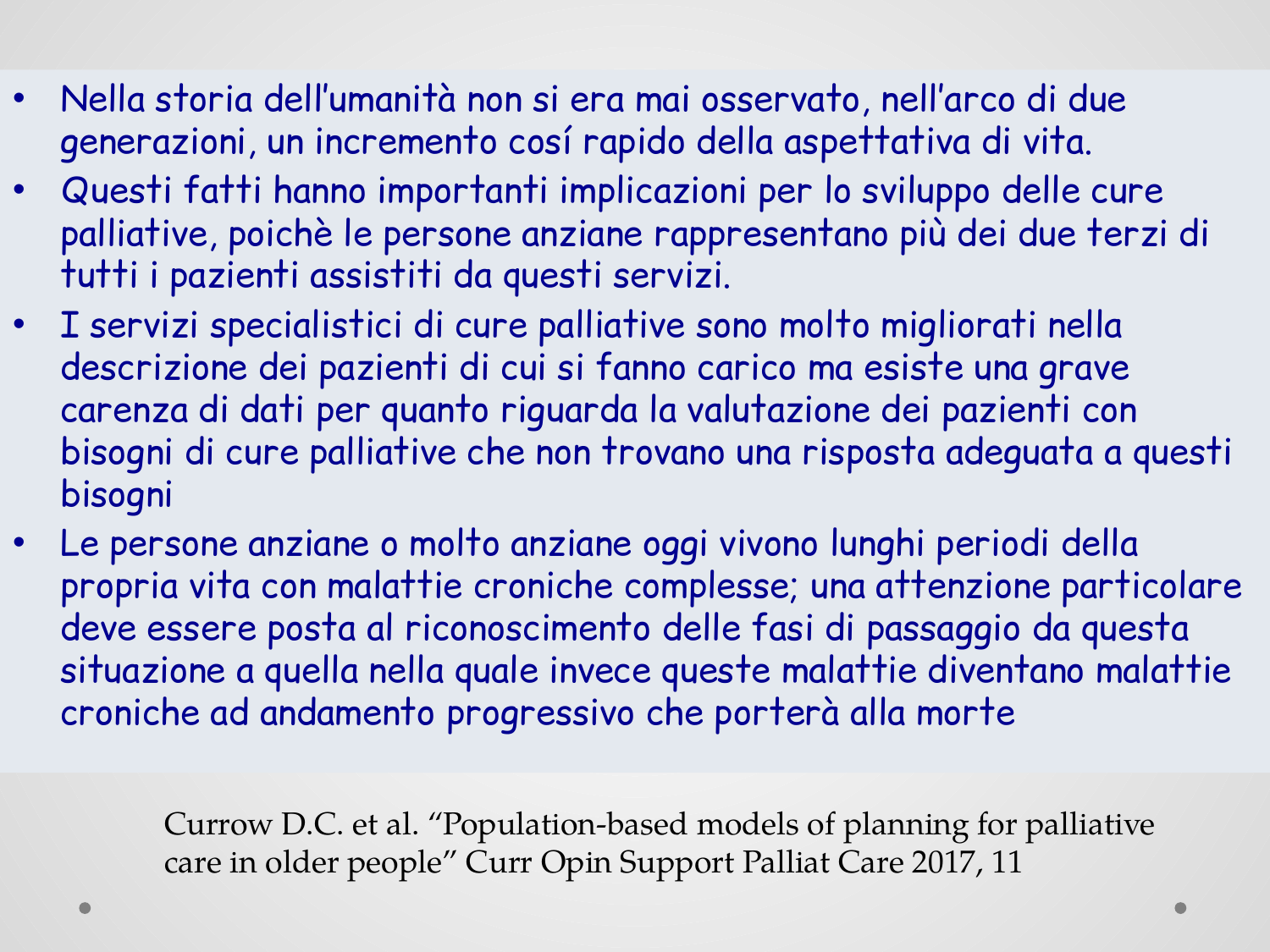

Nella storia dell’umanità non si era mai osservato, nell’arco di due generazioni, un incremento cosí rapido della aspettativa di vita.
Questi fatti hanno importanti implicazioni per lo sviluppo delle cure palliative, poichè le persone anziane rappresentano più dei due terzi di tutti i pazienti assistiti da questi servizi.
I servizi specialistici di cure palliative sono molto migliorati nella descrizione dei pazienti di cui si fanno carico ma esiste una grave carenza di dati per quanto riguarda la valutazione dei pazienti con bisogni di cure palliative che non trovano una risposta adeguata a questi bisogni
Le persone anziane o molto anziane oggi vivono lunghi periodi della propria vita con malattie croniche complesse; una attenzione particolare deve essere posta al riconoscimento delle fasi di passaggio da questa situazione a quella nella quale invece queste malattie diventano malattie croniche ad andamento progressivo che porterà alla morte
Currow D.C. et al. “Population-based models of planning for palliative
care in older people” Curr Opin Support Palliat Care 2017, 11